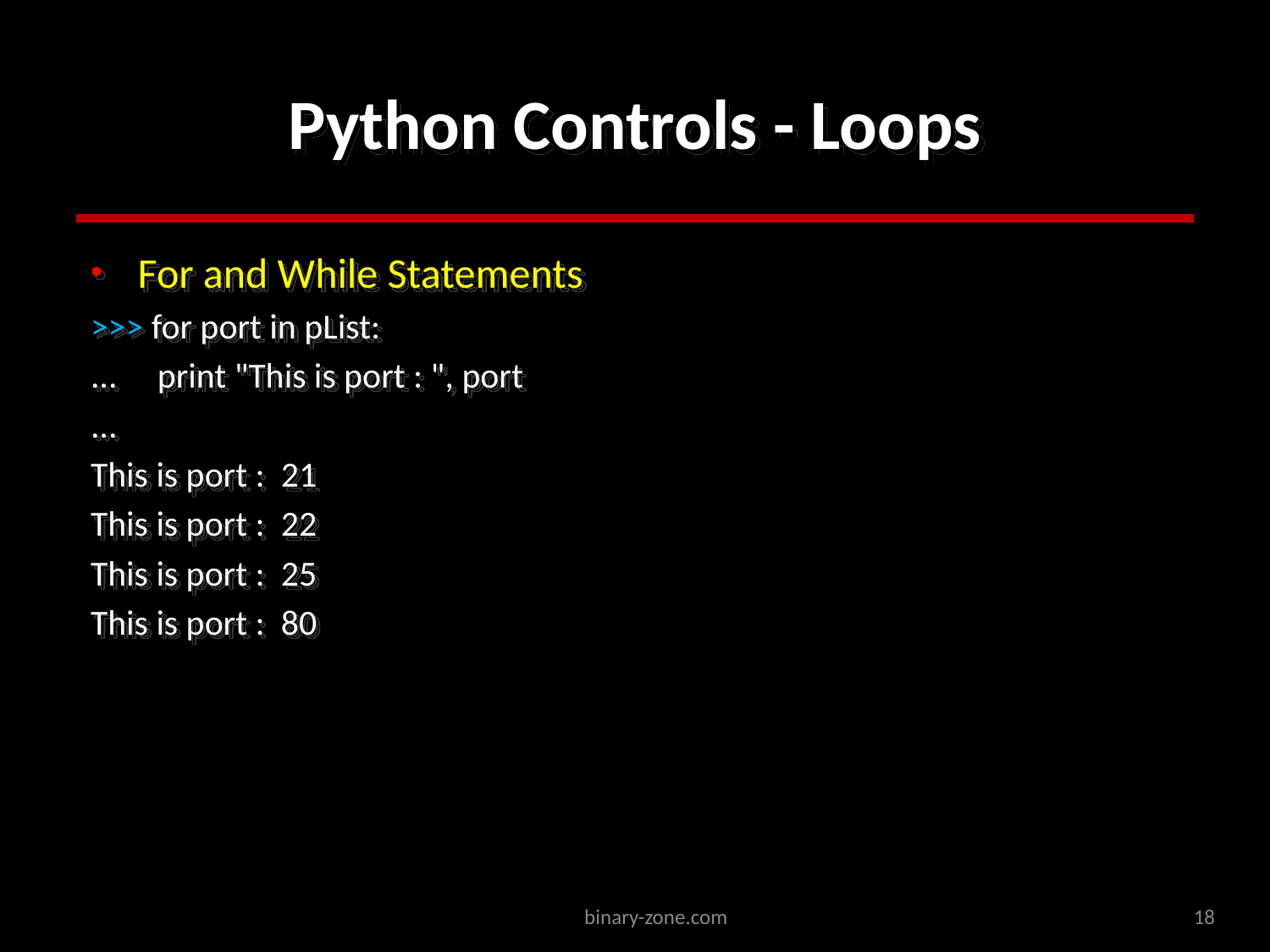

# Python Controls - Loops
For and While Statements
>>> for port in pList:
...     print "This is port : ", port
...
This is port :  21
This is port :  22
This is port :  25
This is port :  80